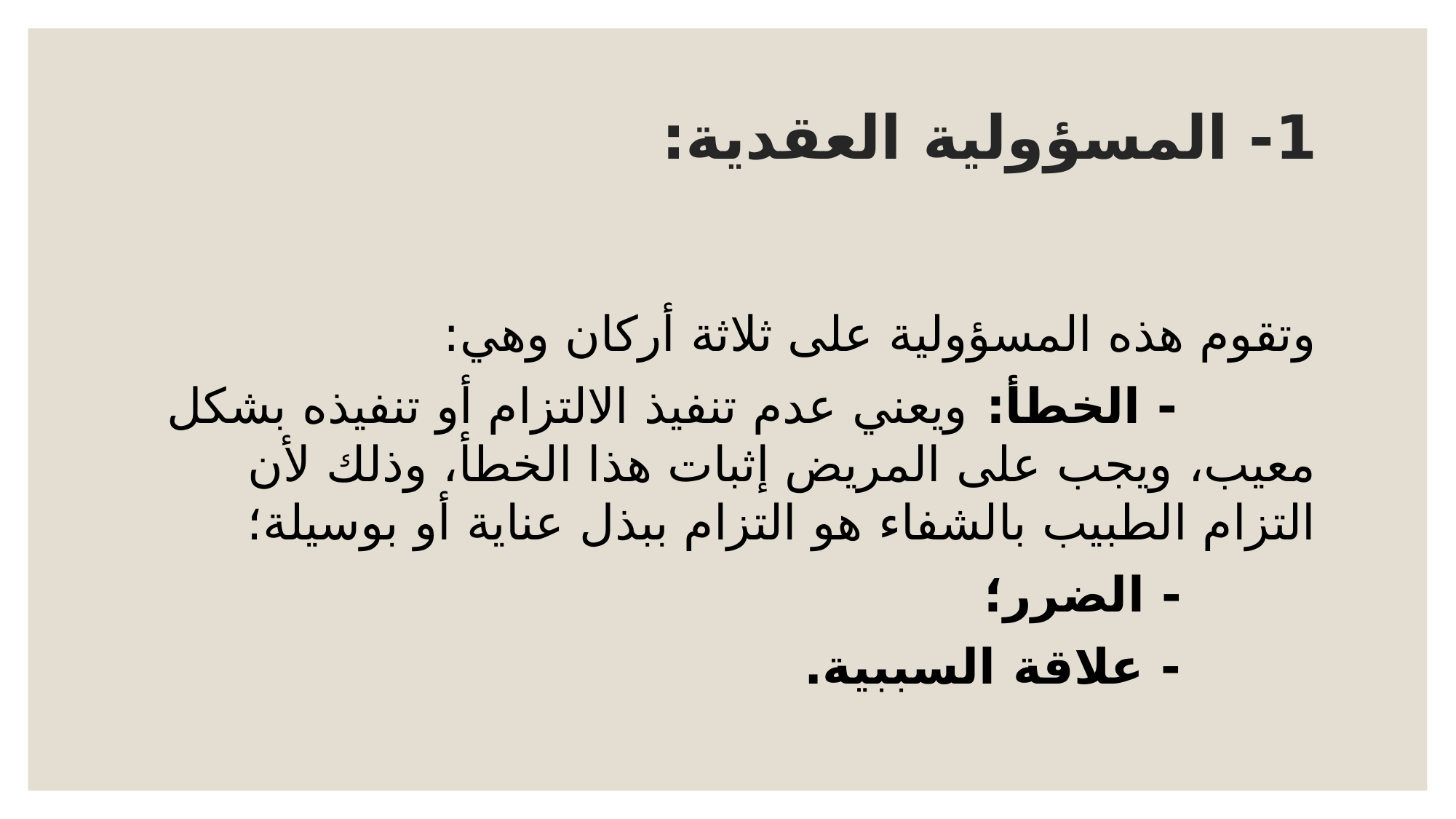

# 1- المسؤولية العقدية:

وتقوم هذه المسؤولية على ثلاثة أركان وهي:
         - الخطأ: ويعني عدم تنفيذ الالتزام أو تنفيذه بشكل معيب، ويجب على المريض إثبات هذا الخطأ، وذلك لأن التزام الطبيب بالشفاء هو التزام ببذل عناية أو بوسيلة؛
        - الضرر؛
        - علاقة السببية.